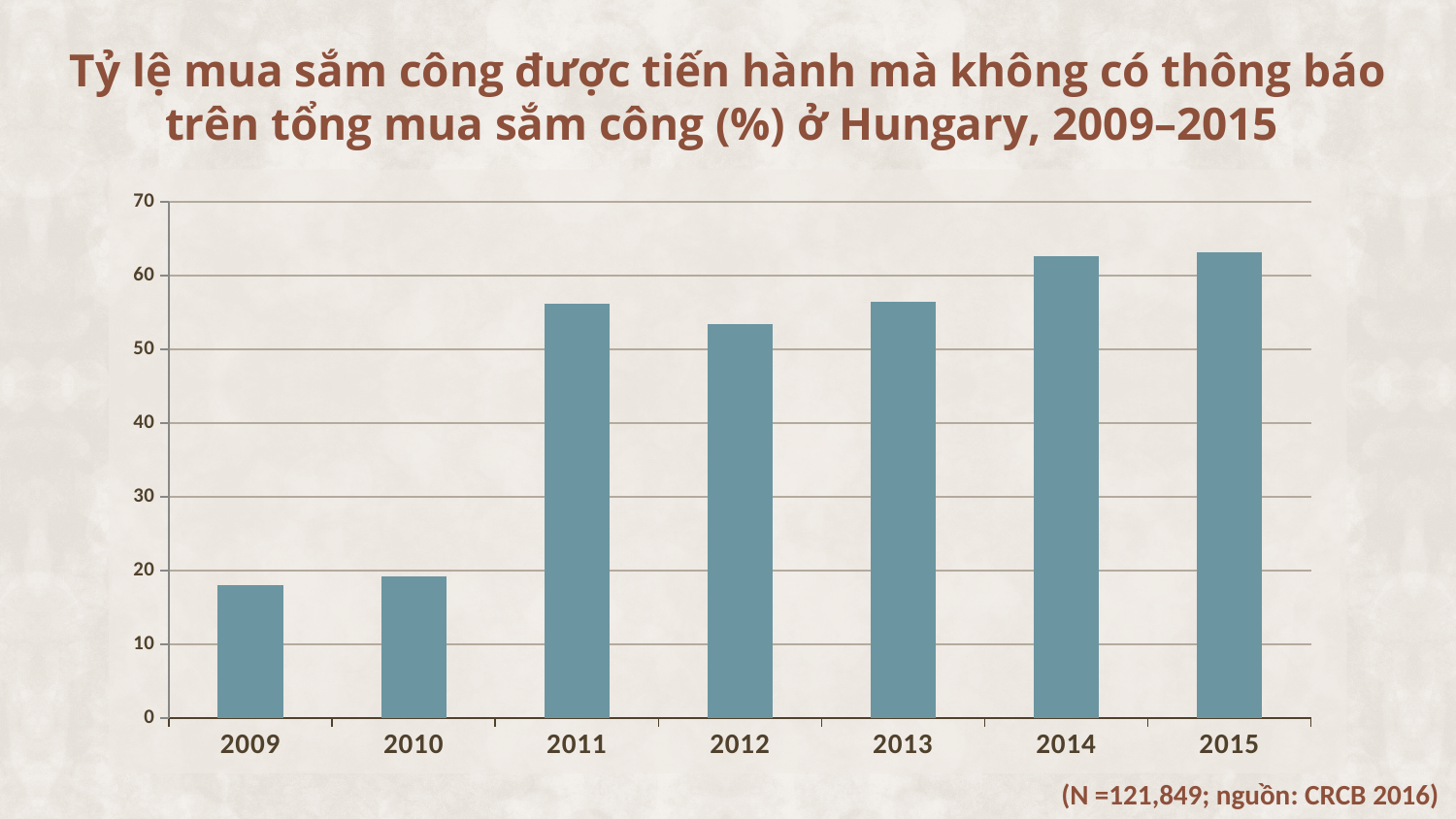

# Tỷ lệ mua sắm công được tiến hành mà không có thông báo trên tổng mua sắm công (%) ở Hungary, 2009–2015

### Chart

| Category | Sorozat 1 | Oszlop1 | Oszlop2 |
|---|---|---|---|
| 2009 | 18.1 | None | None |
| 2010 | 19.2 | None | None |
| 2011 | 56.2 | None | None |
| 2012 | 53.4 | None | None |
| 2013 | 56.5 | None | None |
| 2014 | 62.7 | None | None |
| 2015 | 63.2 | None | None |
(N =121,849; nguồn: CRCB 2016)